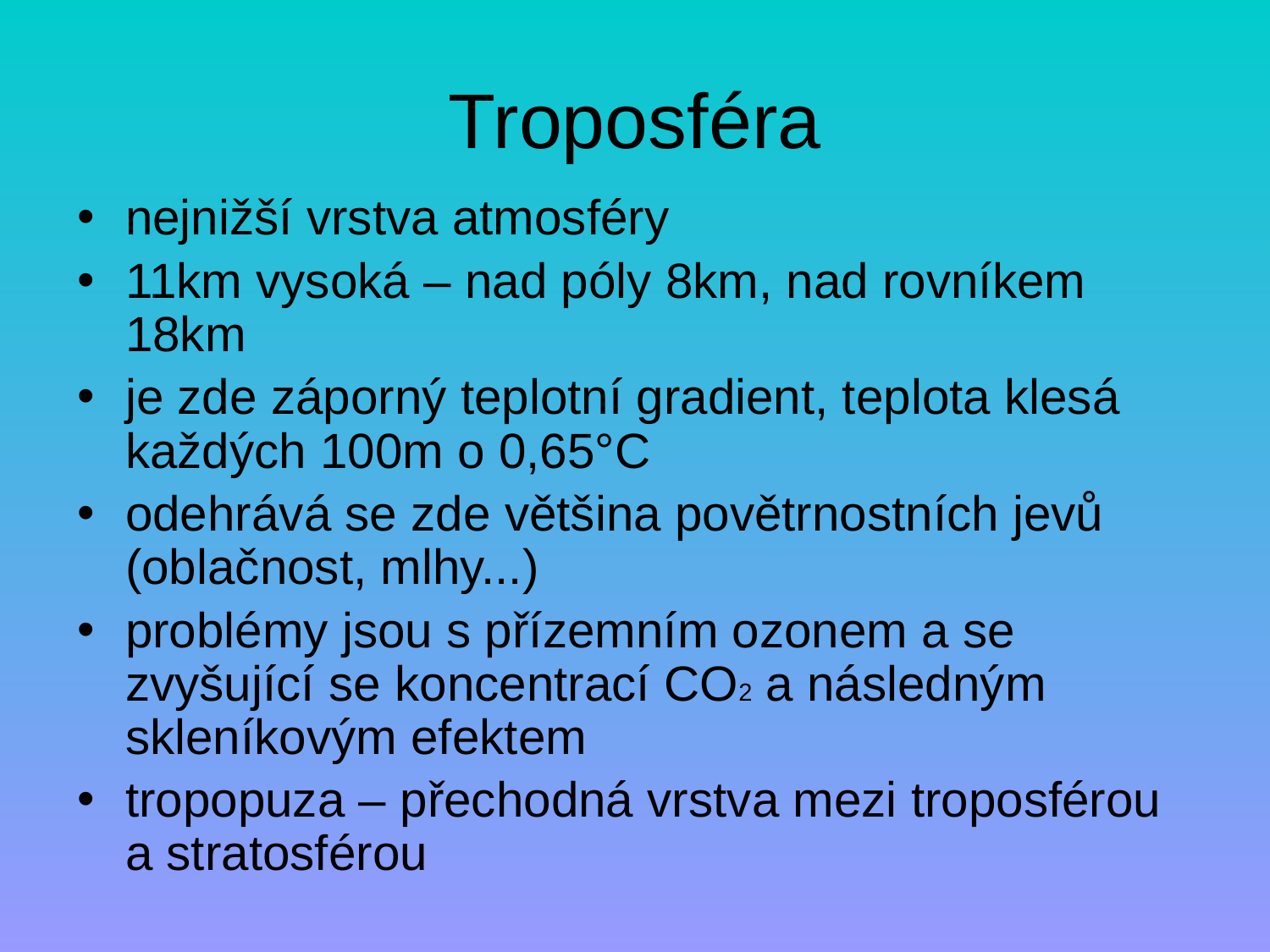

# Troposféra
nejnižší vrstva atmosféry
11km vysoká – nad póly 8km, nad rovníkem 18km
je zde záporný teplotní gradient, teplota klesá každých 100m o 0,65°C
odehrává se zde většina povětrnostních jevů (oblačnost, mlhy...)
problémy jsou s přízemním ozonem a se zvyšující se koncentrací CO2 a následným skleníkovým efektem
tropopuza – přechodná vrstva mezi troposférou a stratosférou